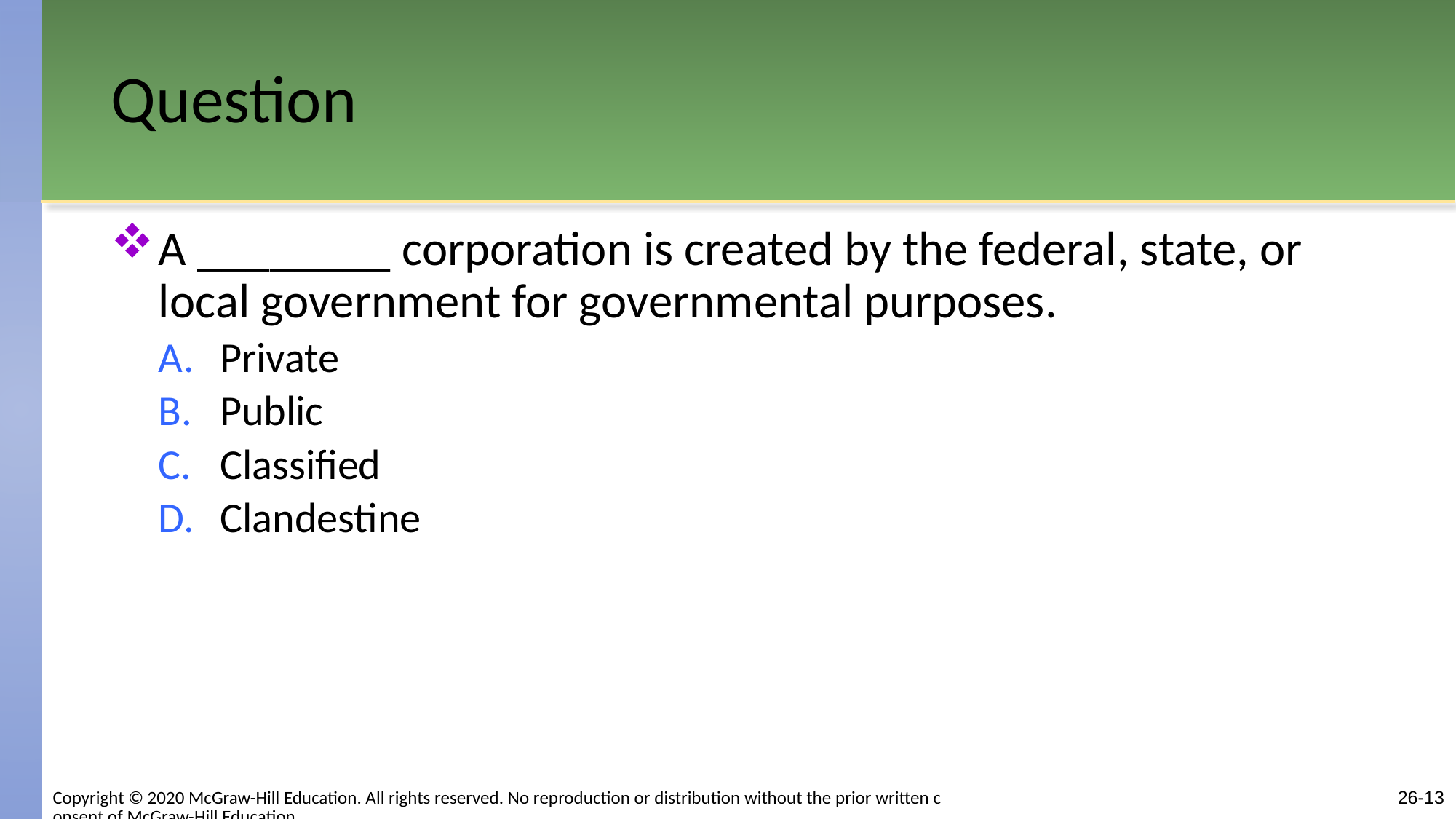

# Question
A ________ corporation is created by the federal, state, or local government for governmental purposes.
Private
Public
Classified
Clandestine
Copyright © 2020 McGraw-Hill Education. All rights reserved. No reproduction or distribution without the prior written consent of McGraw-Hill Education.
26-13